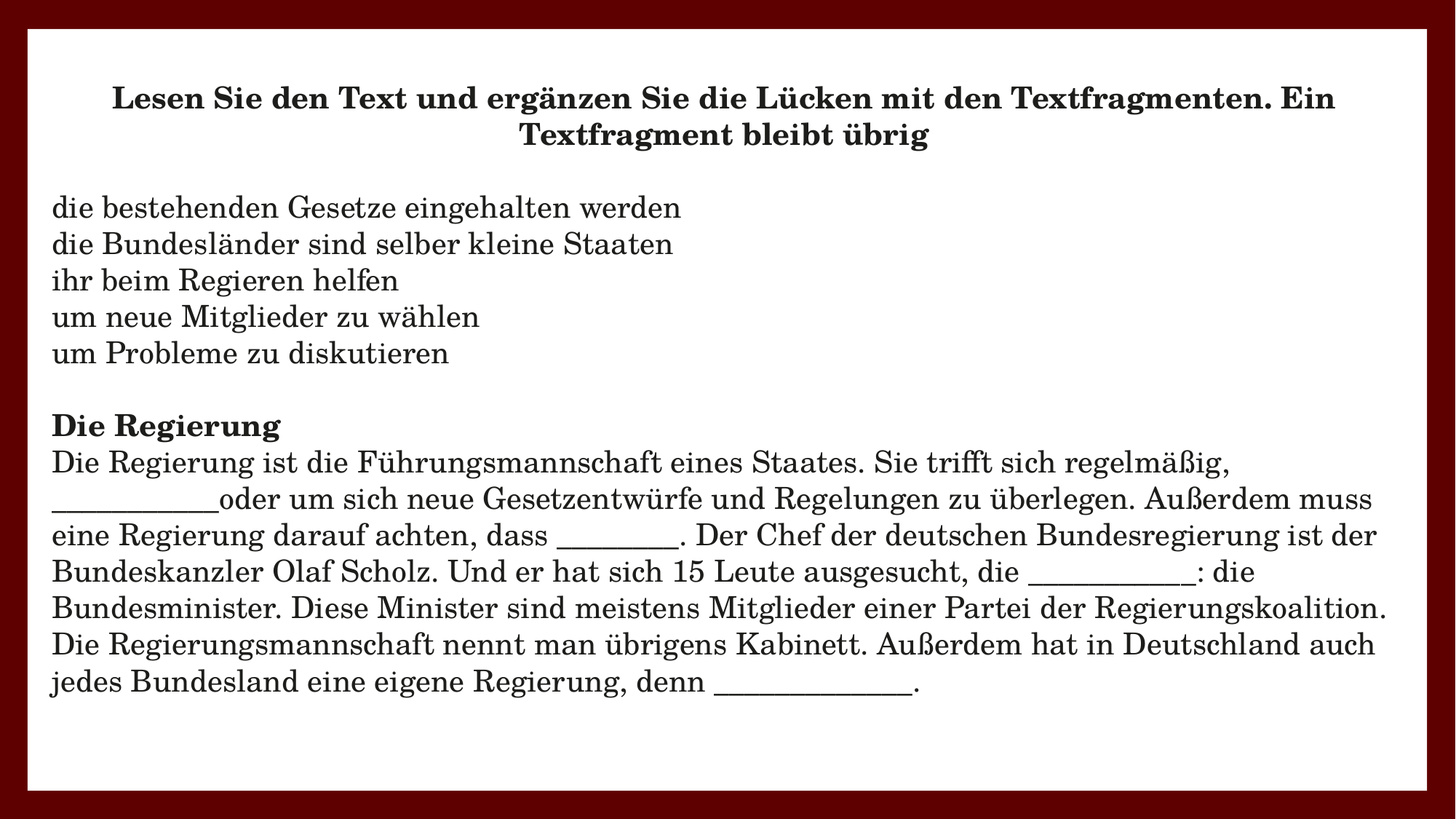

Lesen Sie den Text und ergänzen Sie die Lücken mit den Textfragmenten. Ein Textfragment bleibt übrig

die bestehenden Gesetze eingehalten werden
die Bundesländer sind selber kleine Staaten
ihr beim Regieren helfen
um neue Mitglieder zu wählen
um Probleme zu diskutieren

Die Regierung
Die Regierung ist die Führungsmannschaft eines Staates. Sie trifft sich regelmäßig, ___________oder um sich neue Gesetzentwürfe und Regelungen zu überlegen. Außerdem muss eine Regierung darauf achten, dass ________. Der Chef der deutschen Bundesregierung ist der Bundeskanzler Olaf Scholz. Und er hat sich 15 Leute ausgesucht, die ___________: die Bundesminister. Diese Minister sind meistens Mitglieder einer Partei der Regierungskoalition. Die Regierungsmannschaft nennt man übrigens Kabinett. Außerdem hat in Deutschland auch jedes Bundesland eine eigene Regierung, denn _____________.